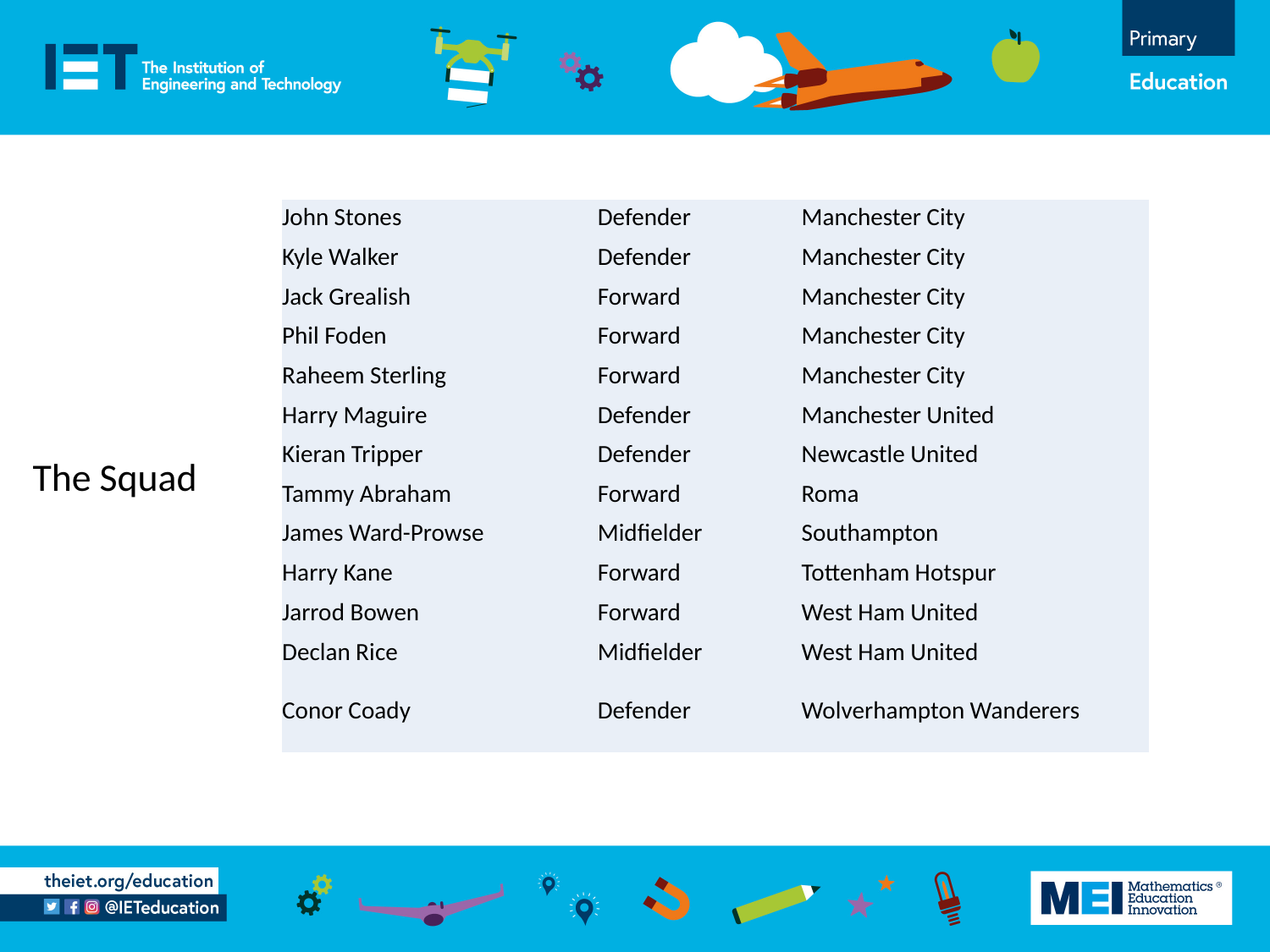

| John Stones | Defender | Manchester City |
| --- | --- | --- |
| Kyle Walker | Defender | Manchester City |
| Jack Grealish | Forward | Manchester City |
| Phil Foden | Forward | Manchester City |
| Raheem Sterling | Forward | Manchester City |
| Harry Maguire | Defender | Manchester United |
| Kieran Tripper | Defender | Newcastle United |
| Tammy Abraham | Forward | Roma |
| James Ward-Prowse | Midfielder | Southampton |
| Harry Kane | Forward | Tottenham Hotspur |
| Jarrod Bowen | Forward | West Ham United |
| Declan Rice | Midfielder | West Ham United |
| Conor Coady | Defender | Wolverhampton Wanderers |
The Squad